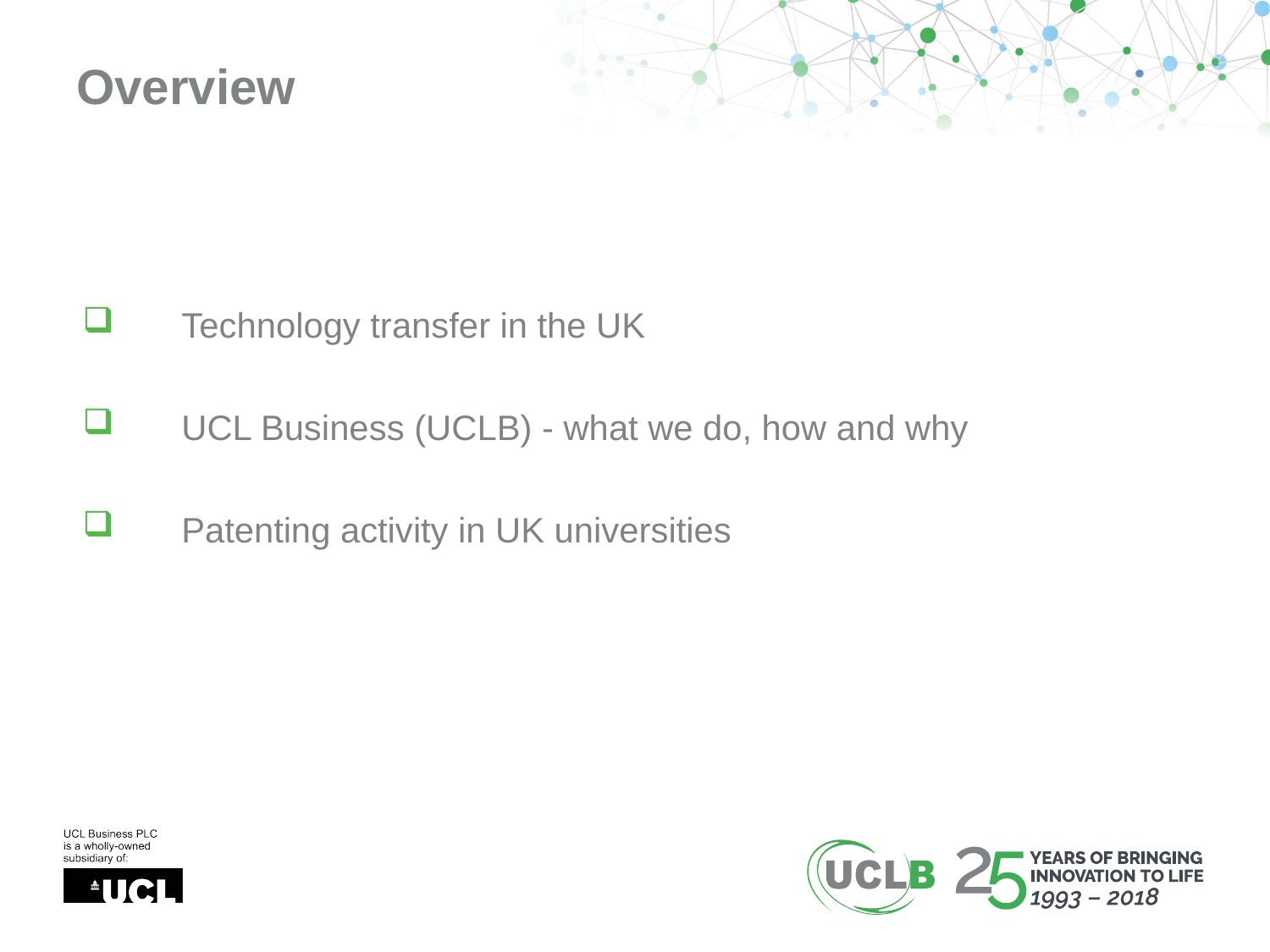

# Overview

Technology transfer in the UK

UCL Business (UCLB) - what we do, how and why

Patenting activity in UK universities